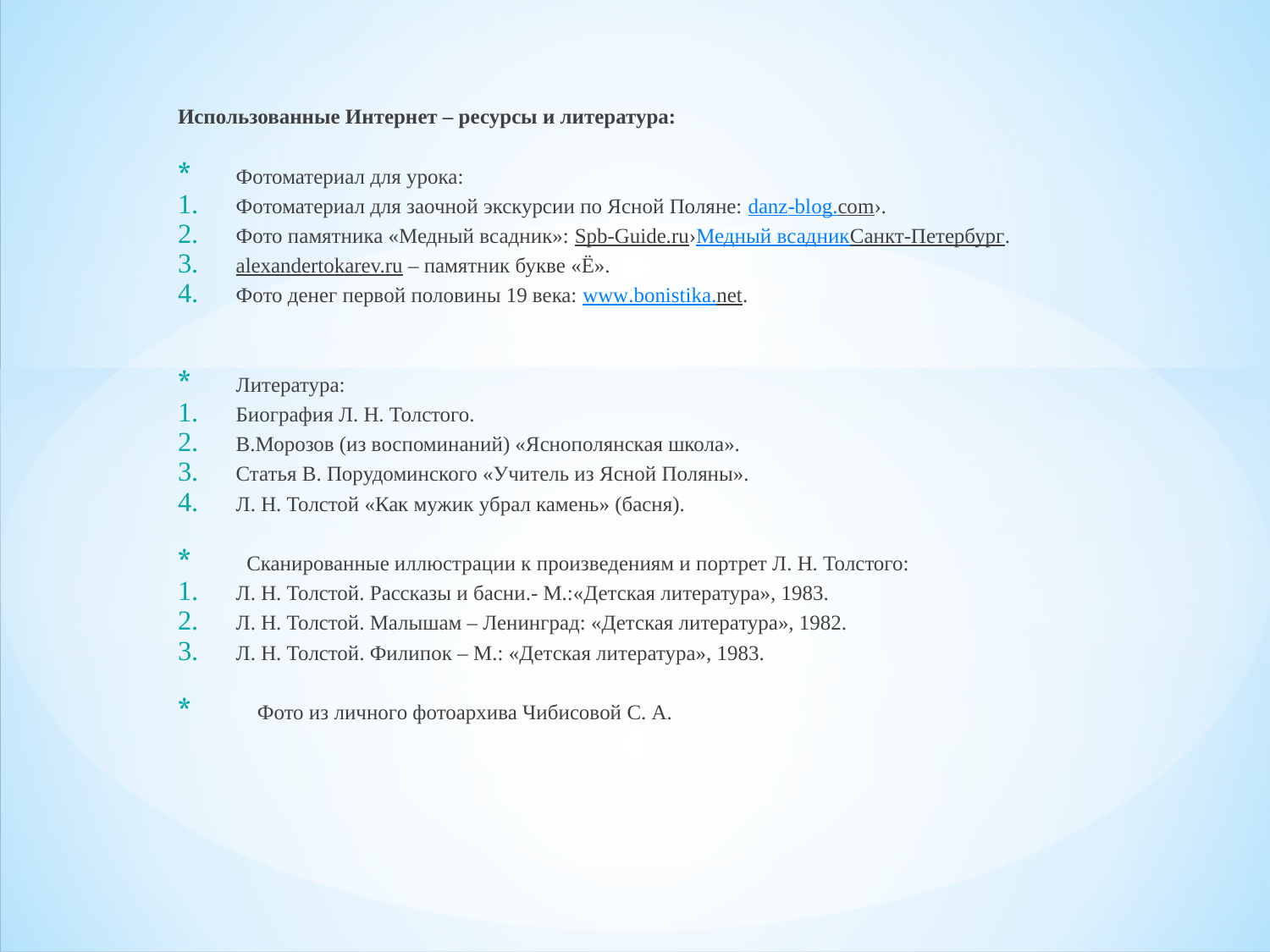

Использованные Интернет – ресурсы и литература:

Фотоматериал для урока:
Фотоматериал для заочной экскурсии по Ясной Поляне: danz-blog.com›.
Фото памятника «Медный всадник»: Spb-Guide.ru›Медный всадникСанкт-Петербург.
alexandertokarev.ru – памятник букве «Ё».
Фото денег первой половины 19 века: www.bonistika.net.

Литература:
Биография Л. Н. Толстого.
В.Морозов (из воспоминаний) «Яснополянская школа».
Статья В. Порудоминского «Учитель из Ясной Поляны».
Л. Н. Толстой «Как мужик убрал камень» (басня).

  Сканированные иллюстрации к произведениям и портрет Л. Н. Толстого:
Л. Н. Толстой. Рассказы и басни.- М.:«Детская литература», 1983.
Л. Н. Толстой. Малышам – Ленинград: «Детская литература», 1982.
Л. Н. Толстой. Филипок – М.: «Детская литература», 1983.

    Фото из личного фотоархива Чибисовой С. А.